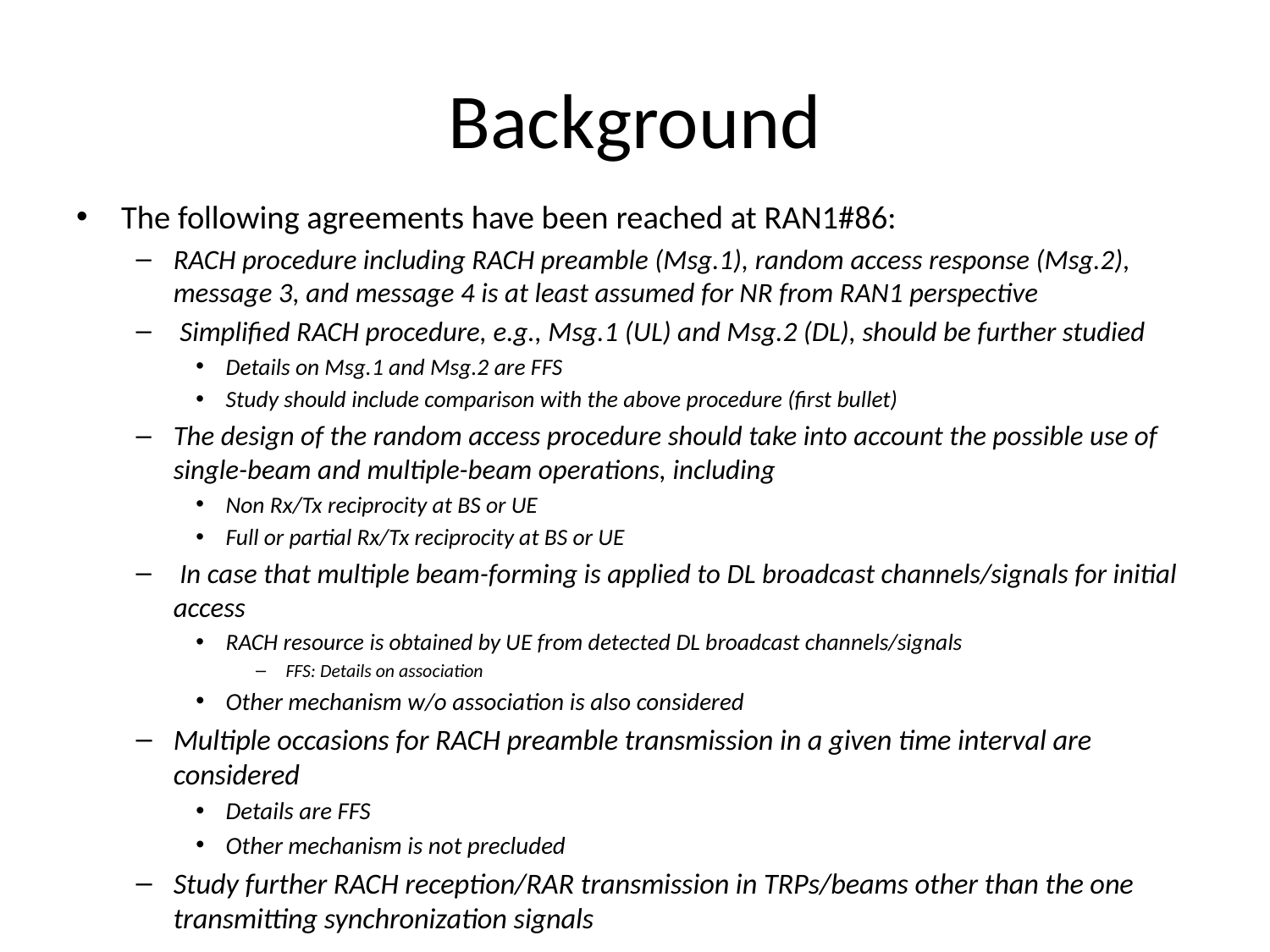

# Background
The following agreements have been reached at RAN1#86:
RACH procedure including RACH preamble (Msg.1), random access response (Msg.2), message 3, and message 4 is at least assumed for NR from RAN1 perspective
 Simplified RACH procedure, e.g., Msg.1 (UL) and Msg.2 (DL), should be further studied
Details on Msg.1 and Msg.2 are FFS
Study should include comparison with the above procedure (first bullet)
The design of the random access procedure should take into account the possible use of single-beam and multiple-beam operations, including
Non Rx/Tx reciprocity at BS or UE
Full or partial Rx/Tx reciprocity at BS or UE
 In case that multiple beam-forming is applied to DL broadcast channels/signals for initial access
RACH resource is obtained by UE from detected DL broadcast channels/signals
FFS: Details on association
Other mechanism w/o association is also considered
Multiple occasions for RACH preamble transmission in a given time interval are considered
Details are FFS
Other mechanism is not precluded
Study further RACH reception/RAR transmission in TRPs/beams other than the one transmitting synchronization signals